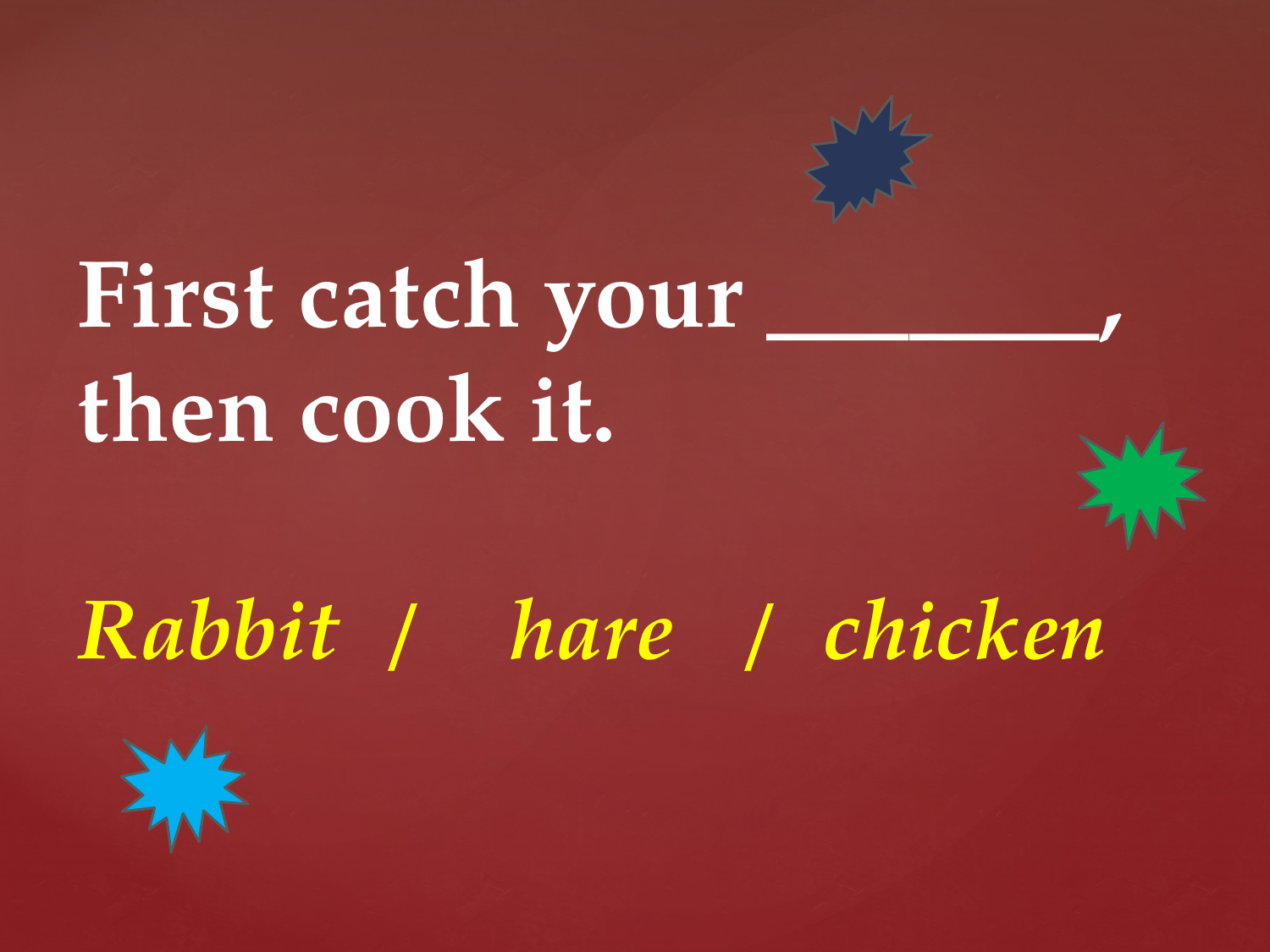

First catch your _______, then cook it.

Rabbit  /    hare   /  chicken